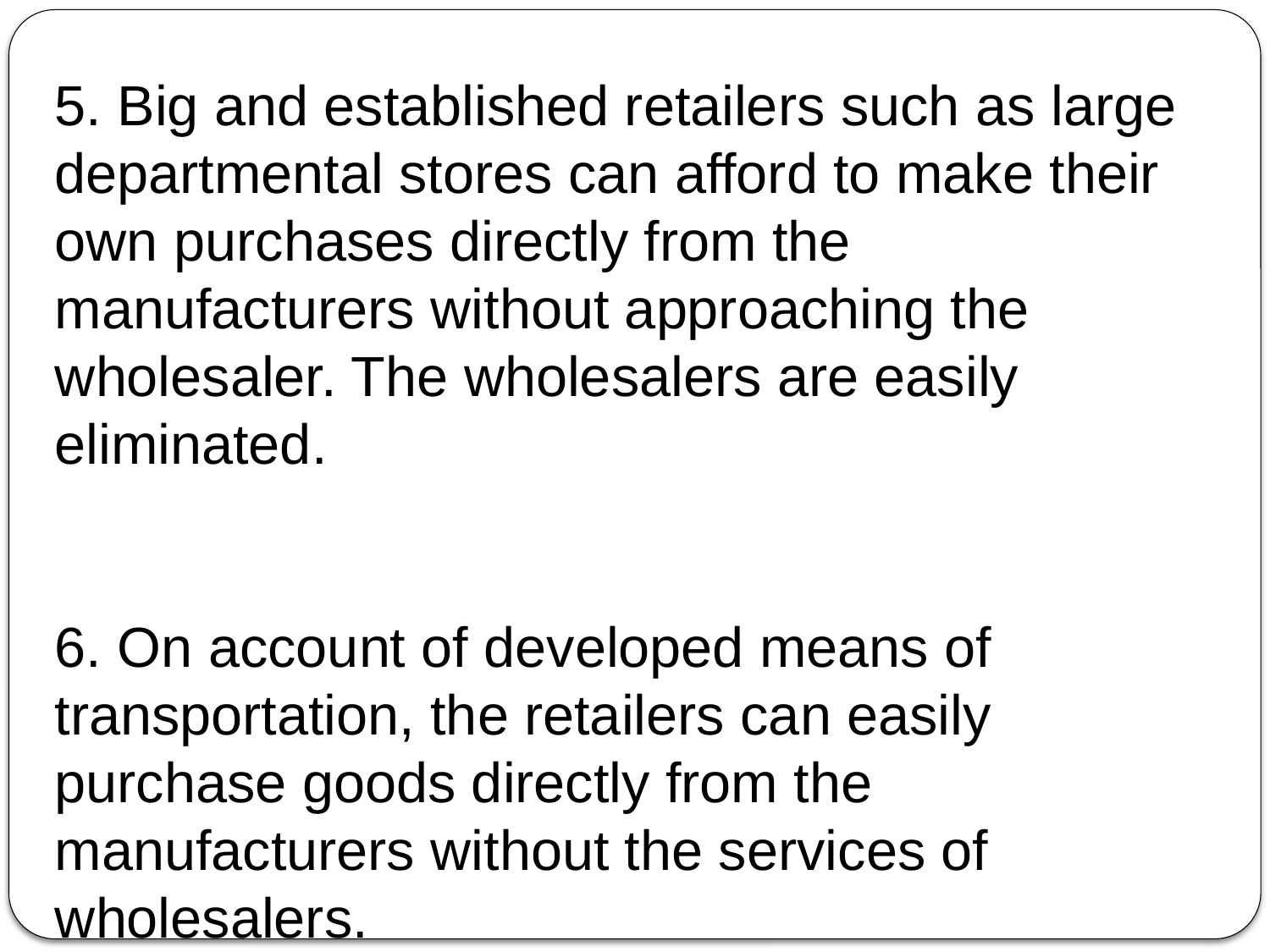

5. Big and established retailers such as large departmental stores can afford to make their own purchases directly from the manufacturers without approaching the wholesaler. The wholesalers are easily eliminated.

6. On account of developed means of transportation, the retailers can easily purchase goods directly from the manufacturers without the services of wholesalers.